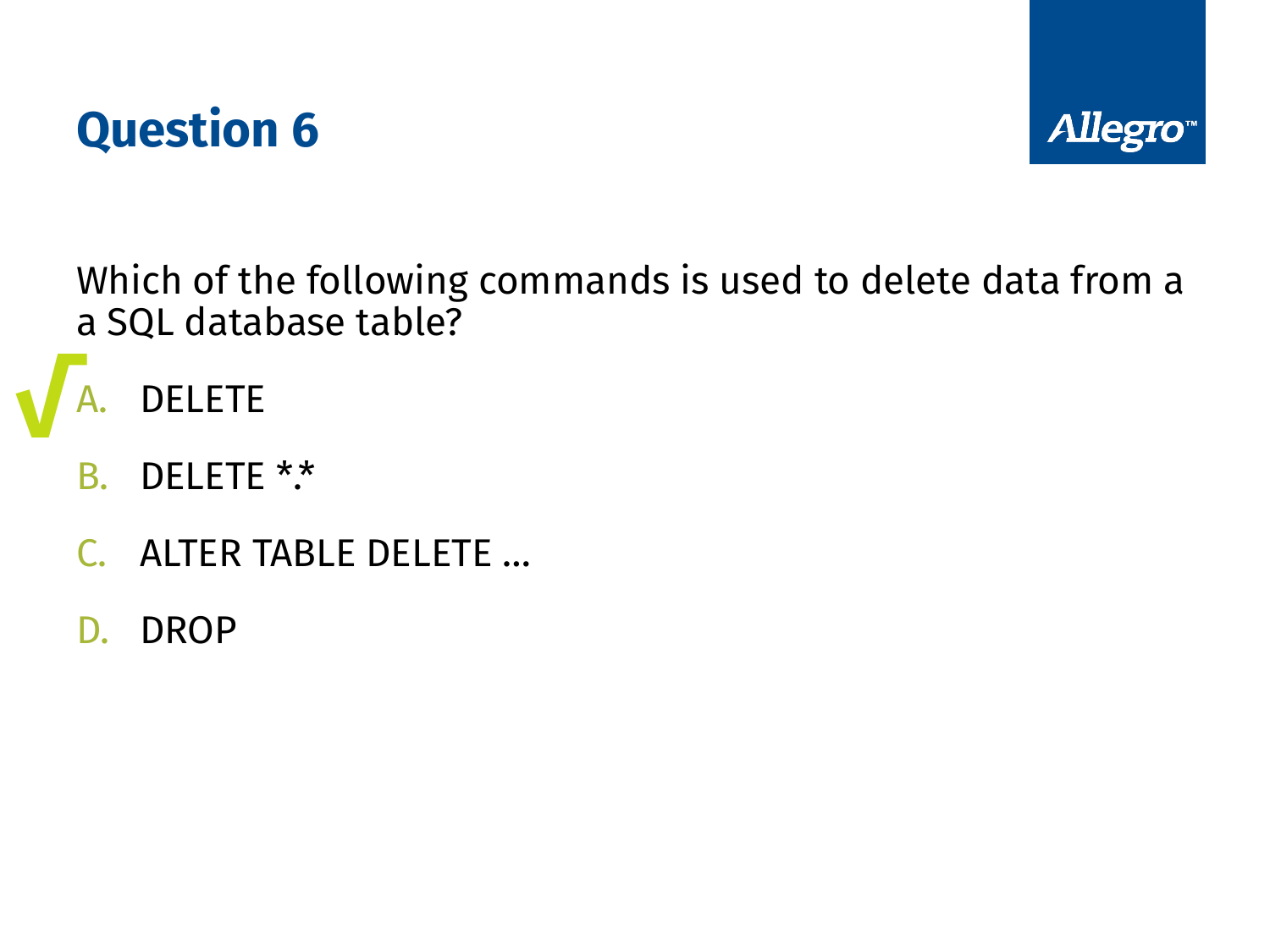

# Question 6

Which of the following commands is used to delete data from a a SQL database table?
DELETE
DELETE *.*
ALTER TABLE DELETE …
DROP
√